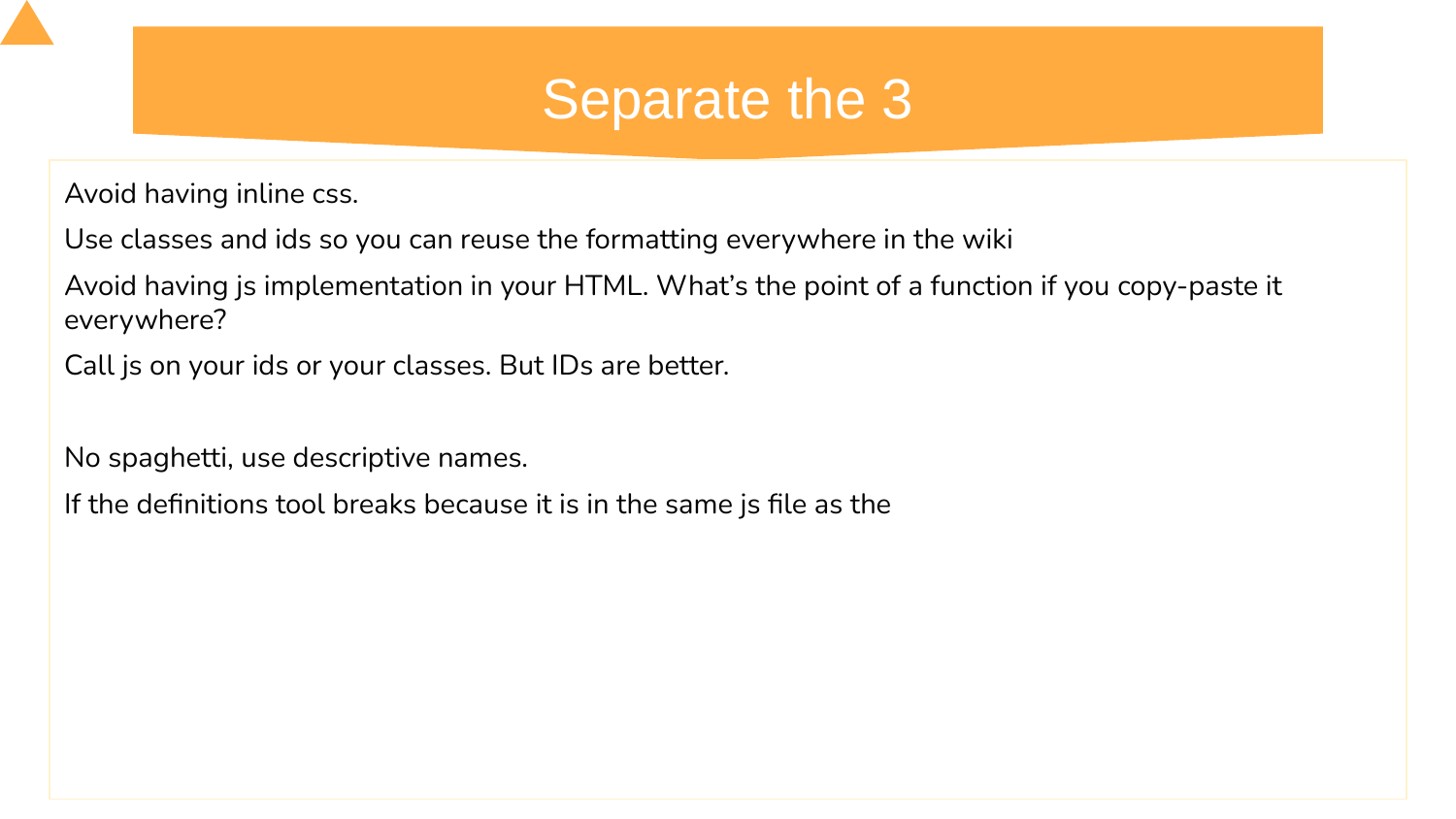

# Separate the 3
Avoid having inline css.
Use classes and ids so you can reuse the formatting everywhere in the wiki
Avoid having js implementation in your HTML. What’s the point of a function if you copy-paste it everywhere?
Call js on your ids or your classes. But IDs are better.

No spaghetti, use descriptive names.
If the definitions tool breaks because it is in the same js file as the